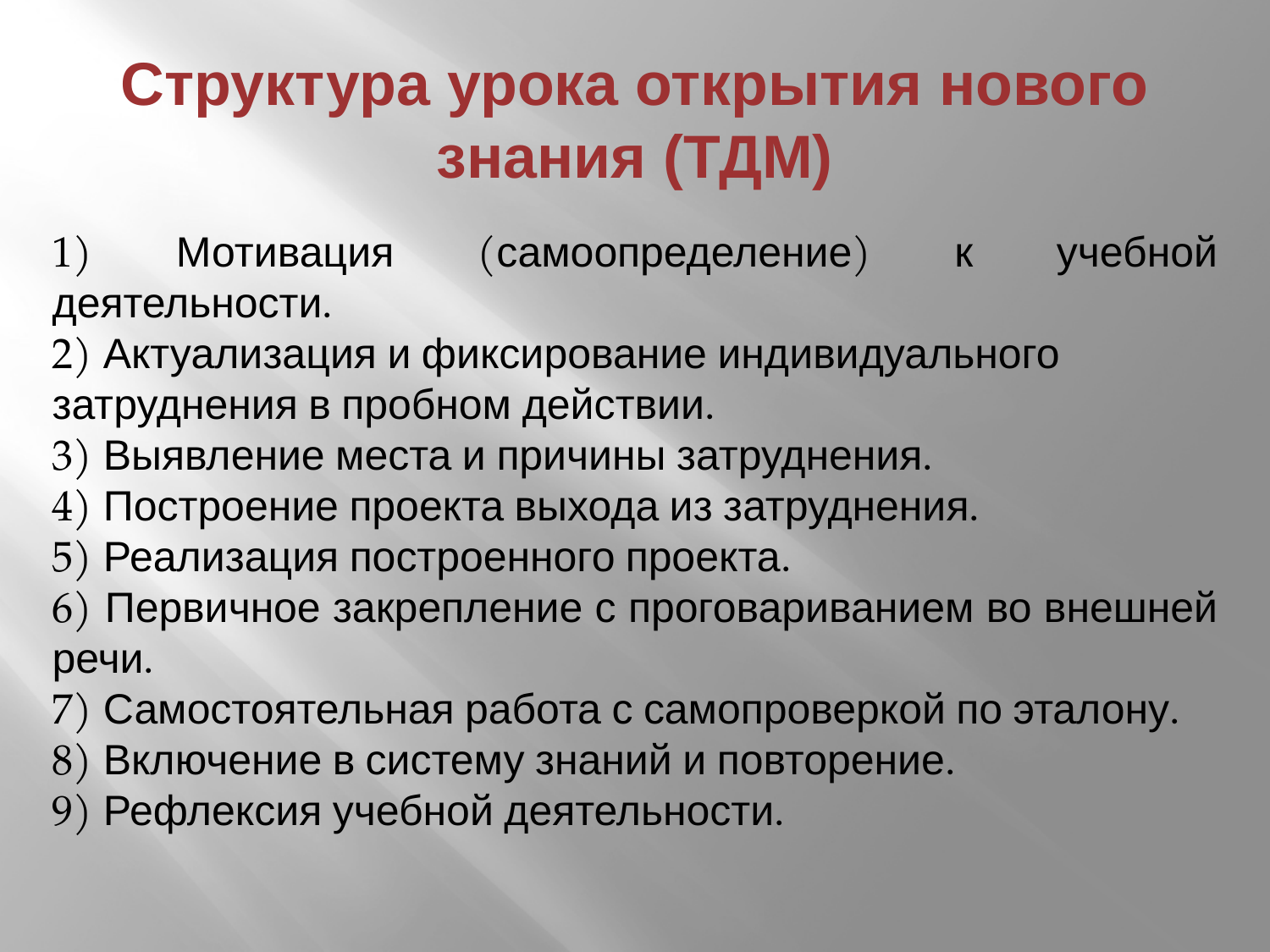

# Структура урока открытия нового знания (ТДМ)
1) Мотивация (самоопределение) к учебной деятельности.
2) Актуализация и фиксирование индивидуального
затруднения в пробном действии.
3) Выявление места и причины затруднения.
4) Построение проекта выхода из затруднения.
5) Реализация построенного проекта.
6) Первичное закрепление с проговариванием во внешней речи.
7) Самостоятельная работа с самопроверкой по эталону.
8) Включение в систему знаний и повторение.
9) Рефлексия учебной деятельности.